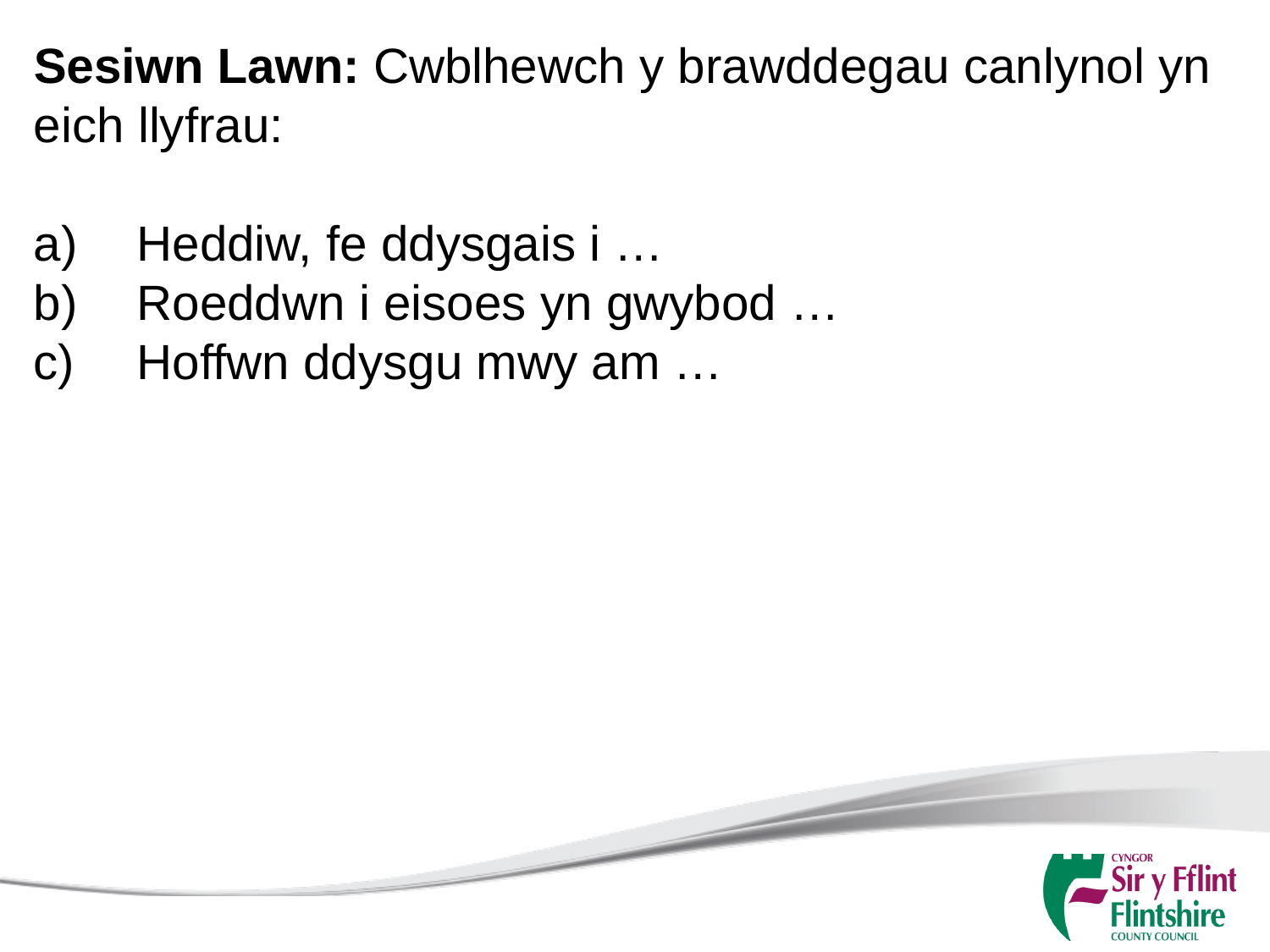

Sesiwn Lawn: Cwblhewch y brawddegau canlynol yn eich llyfrau:

Heddiw, fe ddysgais i …
Roeddwn i eisoes yn gwybod …
Hoffwn ddysgu mwy am …